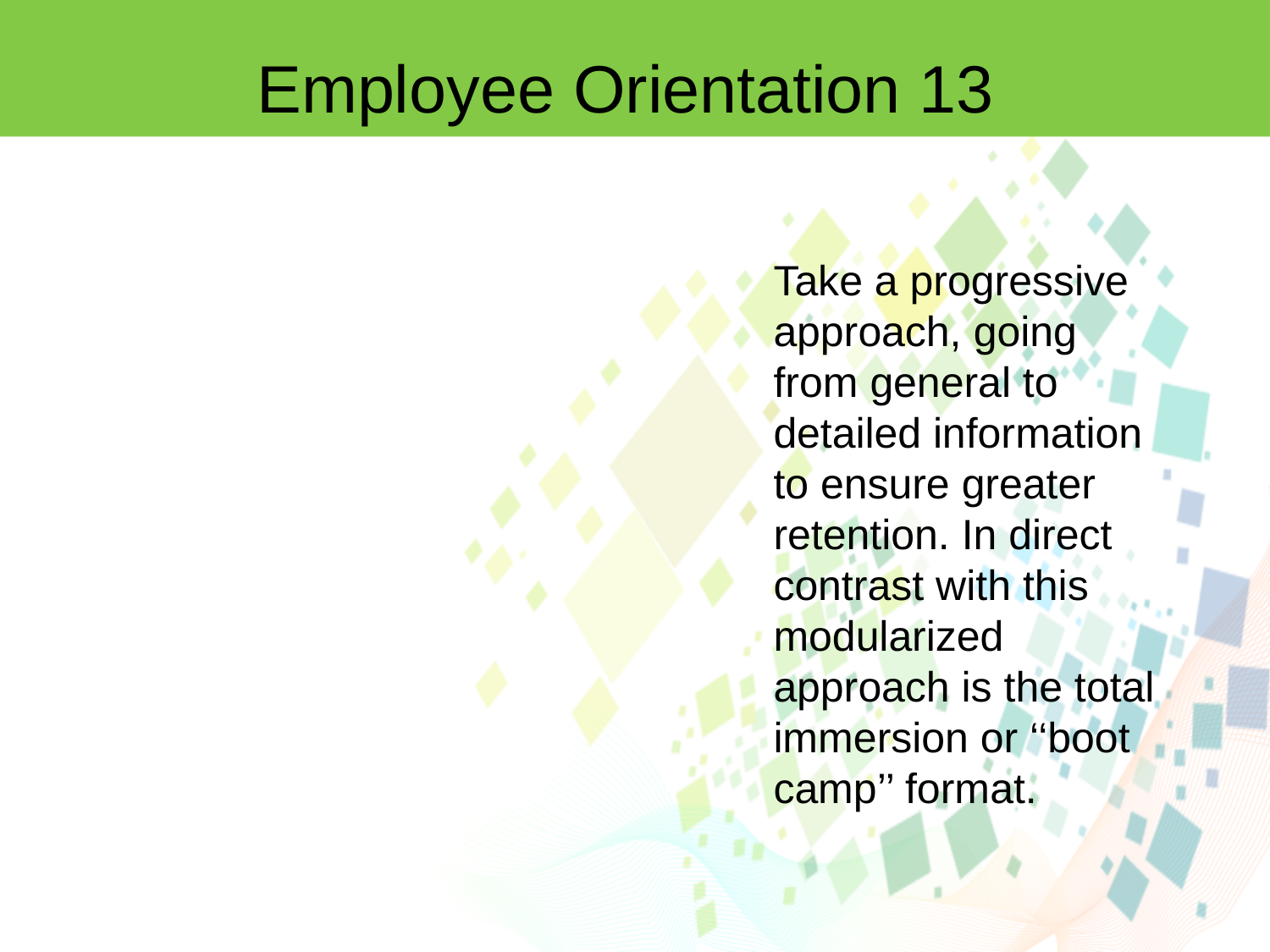

Employee Orientation 13
Take a progressive approach, going from general to detailed information to ensure greater retention. In direct contrast with this modularized approach is the total immersion or ‘‘boot
camp’’ format.